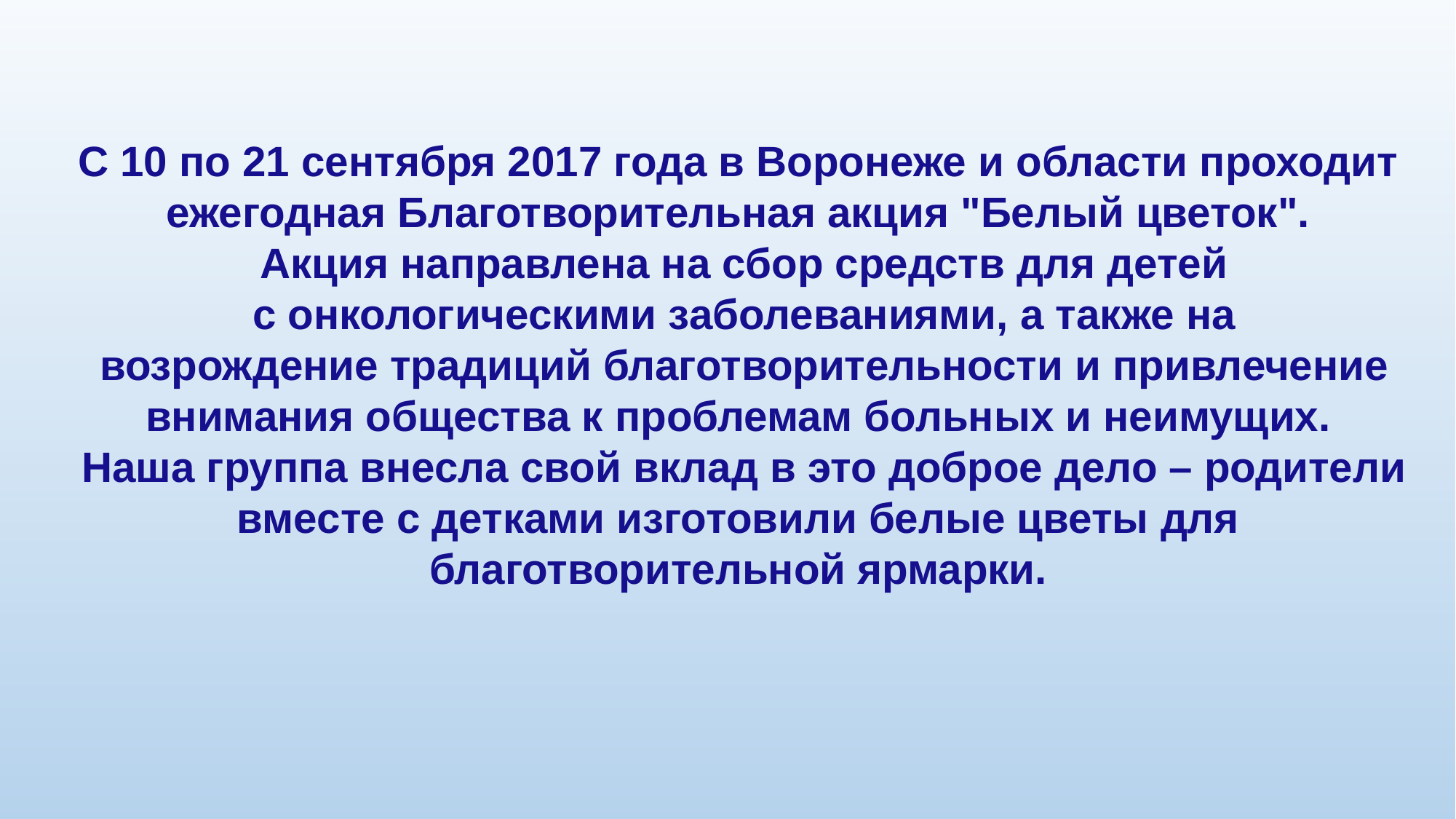

С 10 по 21 сентября 2017 года в Воронеже и области проходит ежегодная Благотворительная акция "Белый цветок".
 Акция направлена на сбор средств для детей
 с онкологическими заболеваниями, а также на
 возрождение традиций благотворительности и привлечение внимания общества к проблемам больных и неимущих.
 Наша группа внесла свой вклад в это доброе дело – родители вместе с детками изготовили белые цветы для благотворительной ярмарки.